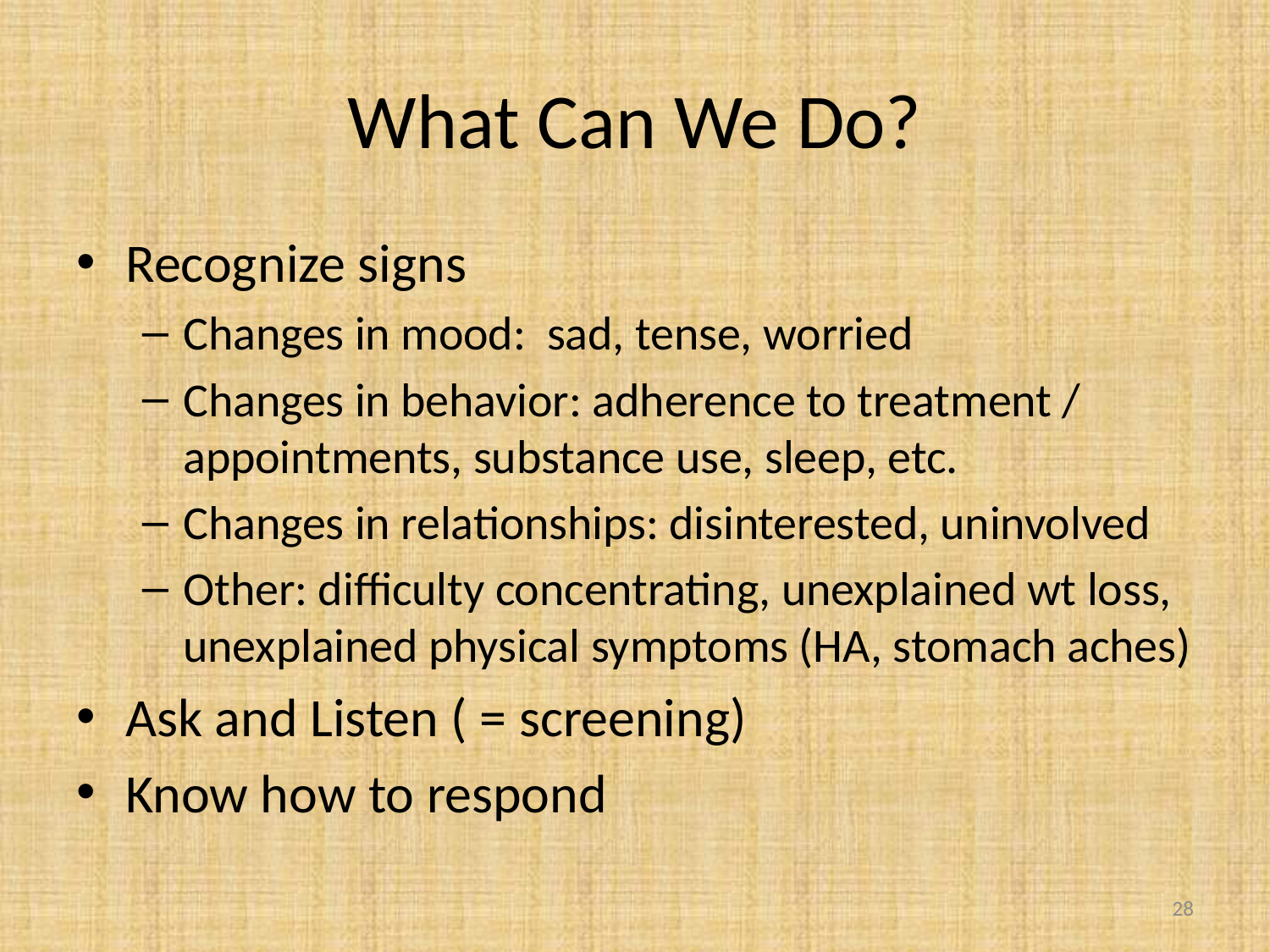

# What Can We Do?
Recognize signs
Changes in mood:  sad, tense, worried
Changes in behavior: adherence to treatment / appointments, substance use, sleep, etc.
Changes in relationships: disinterested, uninvolved
Other: difficulty concentrating, unexplained wt loss, unexplained physical symptoms (HA, stomach aches)
Ask and Listen ( = screening)
Know how to respond

28